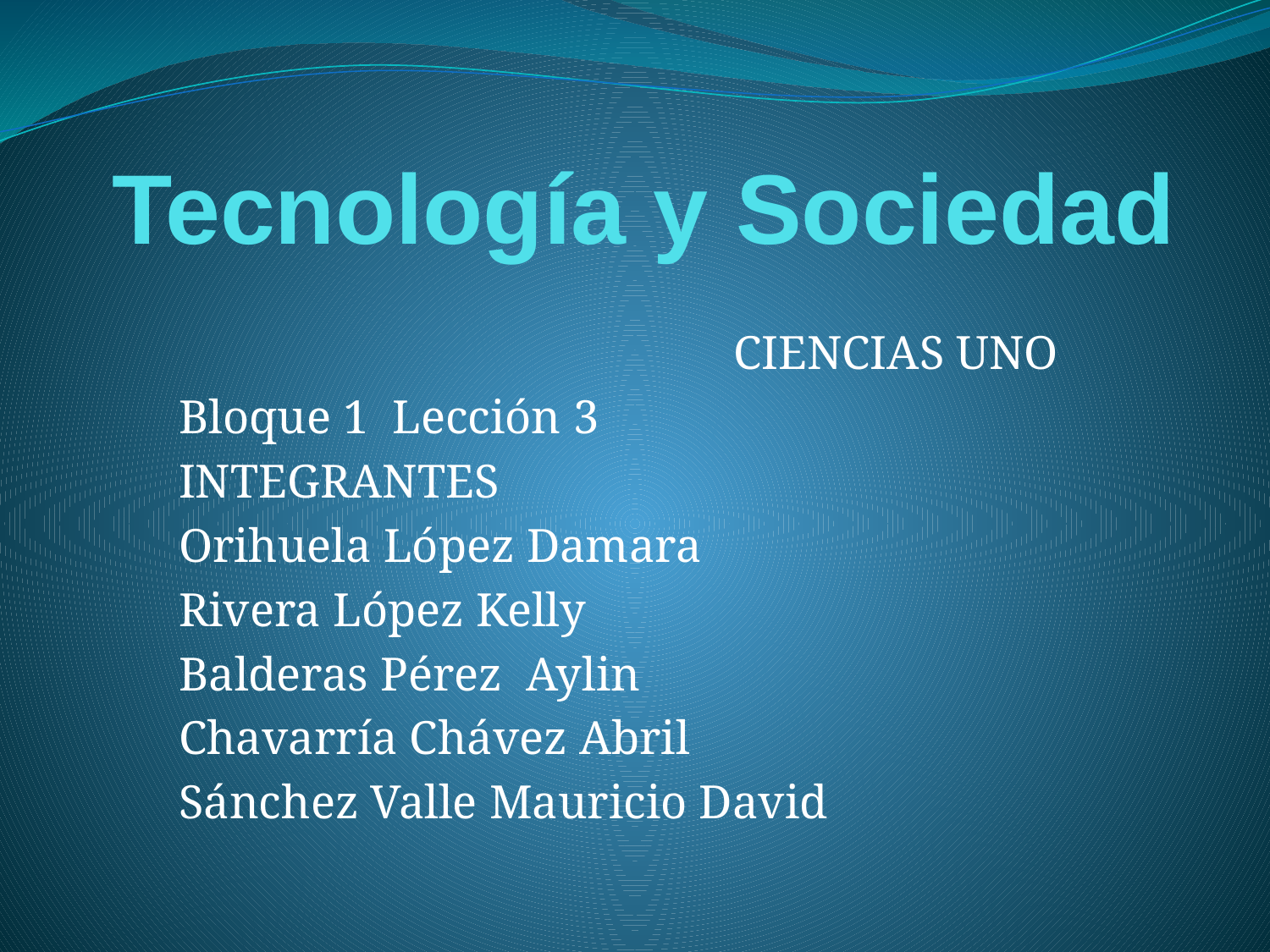

# Tecnología y Sociedad
CIENCIAS UNO
Bloque 1  Lección 3
INTEGRANTES
Orihuela López Damara
Rivera López Kelly
Balderas Pérez  Aylin
Chavarría Chávez Abril
Sánchez Valle Mauricio David